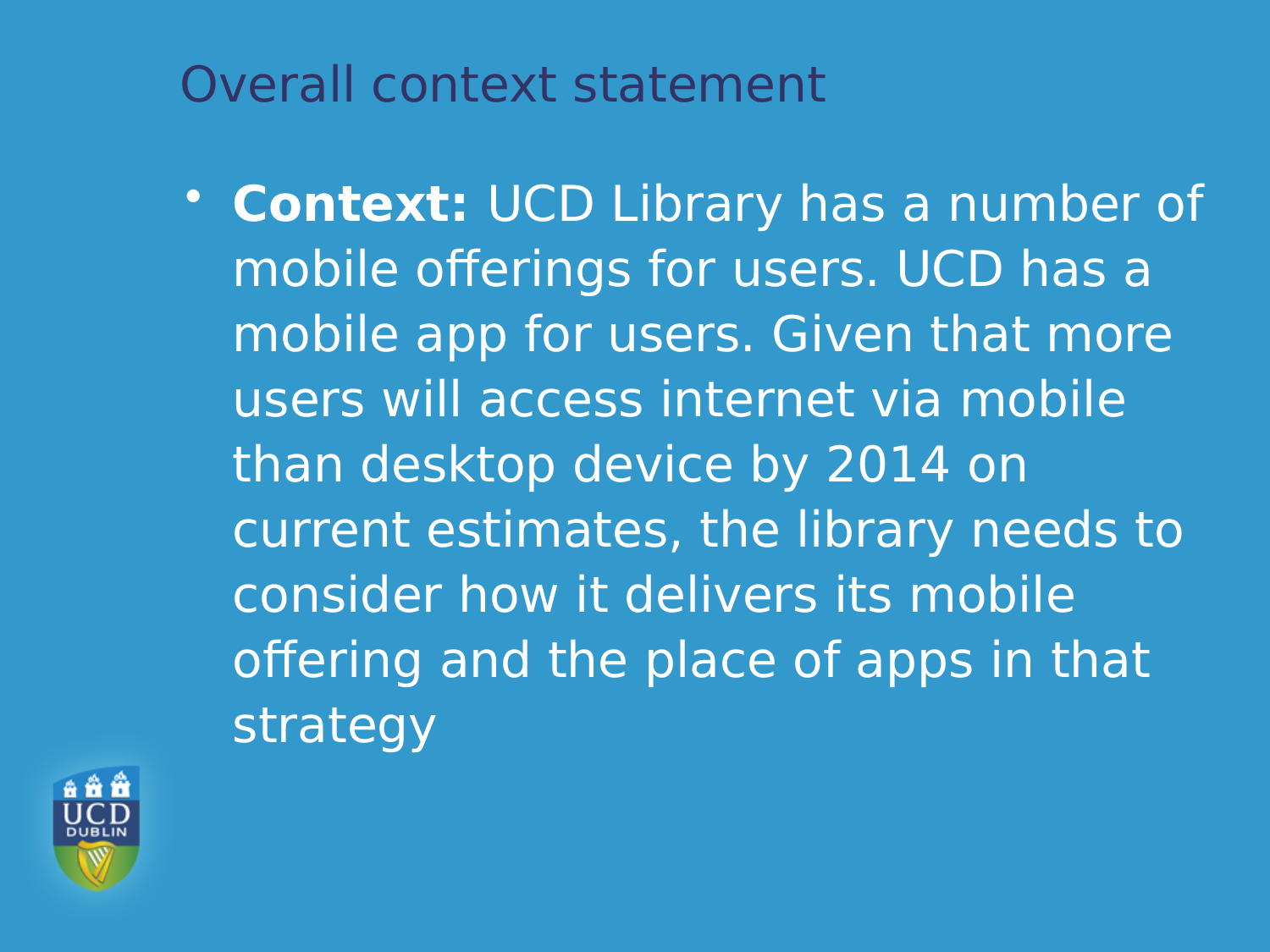

# Overall context statement
Context: UCD Library has a number of mobile offerings for users. UCD has a mobile app for users. Given that more users will access internet via mobile than desktop device by 2014 on current estimates, the library needs to consider how it delivers its mobile offering and the place of apps in that strategy